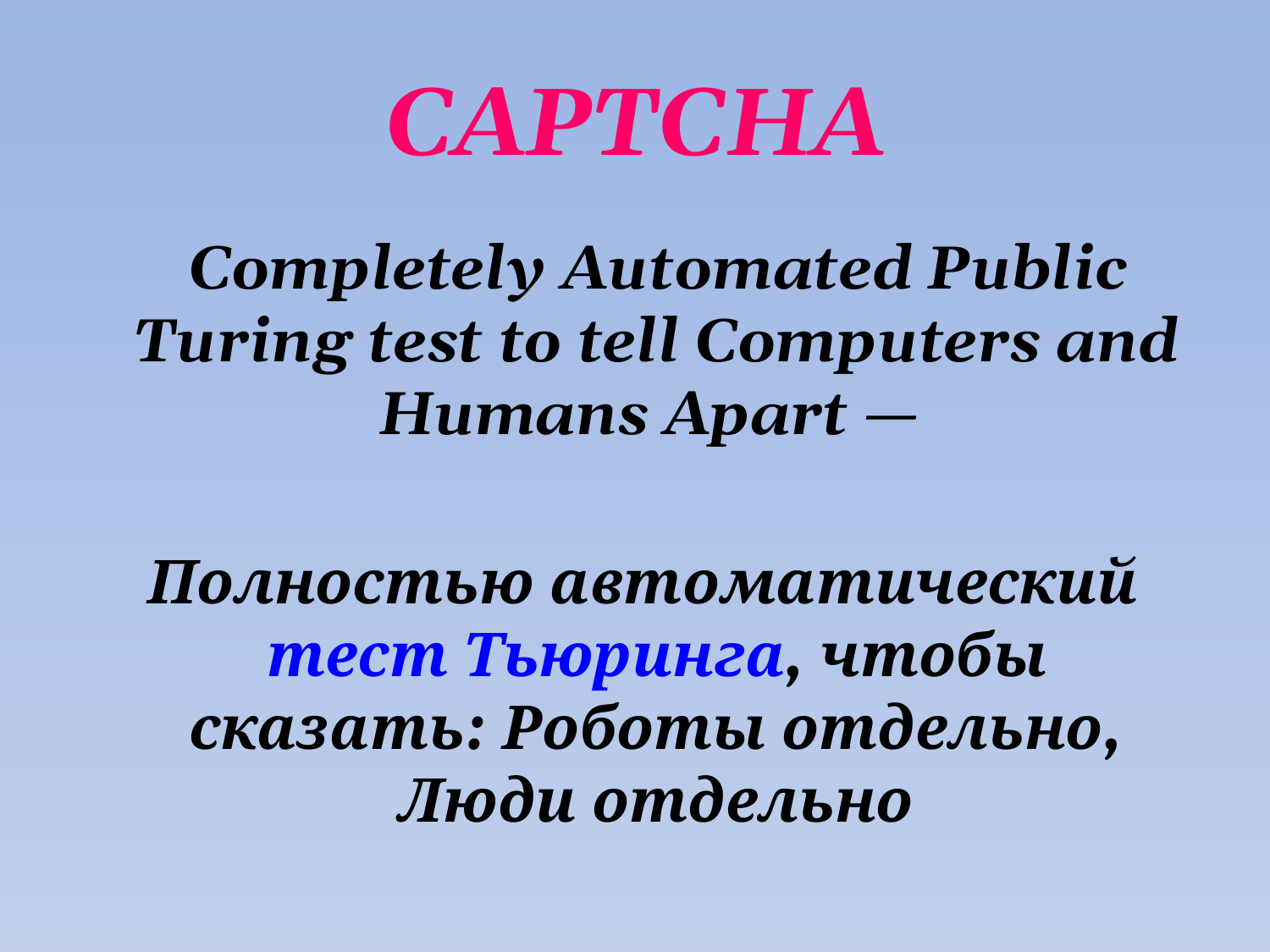

# CAPTCHA
   Completely Automated Public Turing test to tell Computers and Humans Apart —

 Полностью автоматический тест Тьюринга, чтобы сказать: Роботы отдельно, Люди отдельно